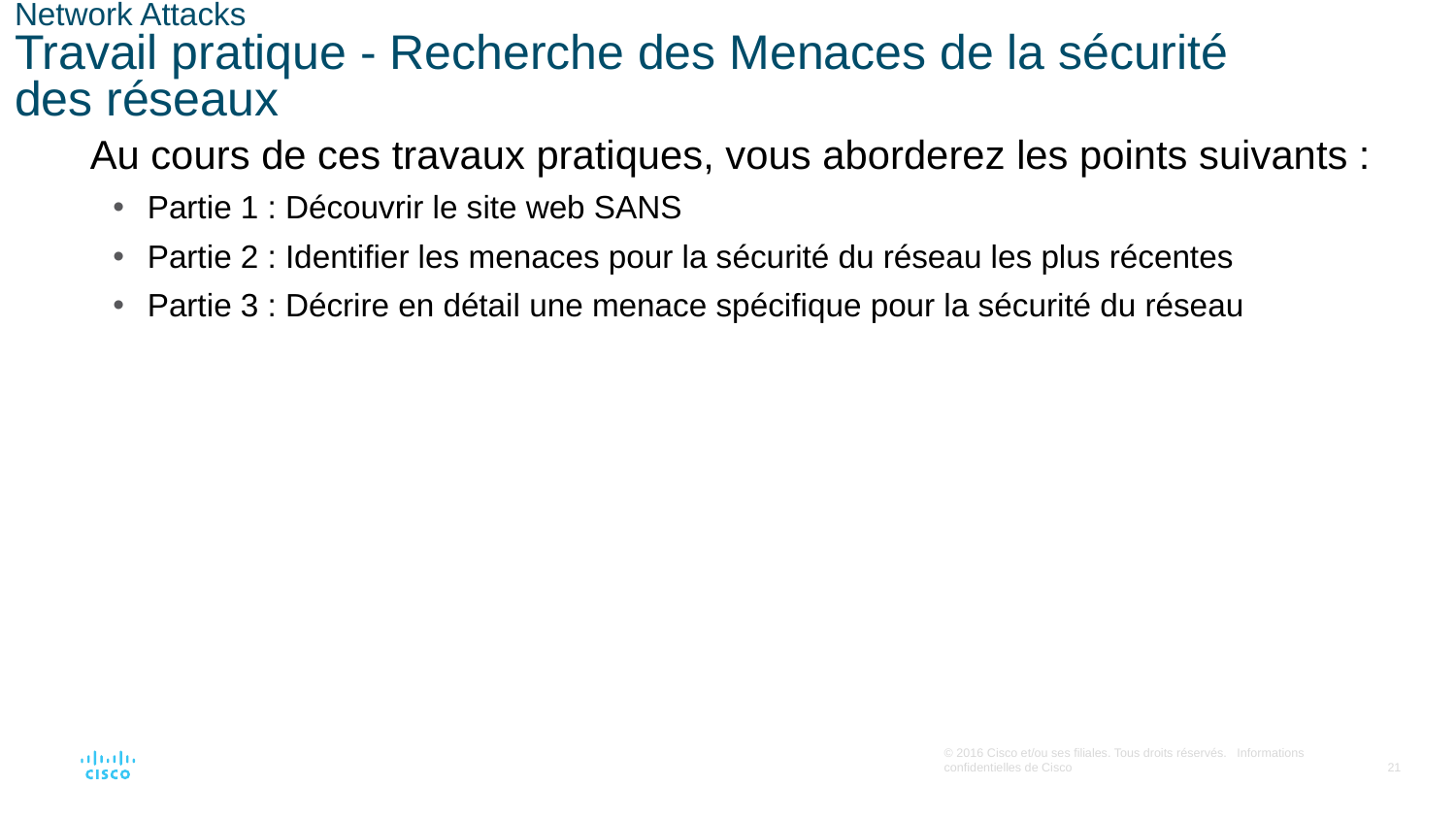

# Network Attacks Travail pratique - Recherche des Menaces de la sécurité des réseaux
Au cours de ces travaux pratiques, vous aborderez les points suivants :
Partie 1 : Découvrir le site web SANS
Partie 2 : Identifier les menaces pour la sécurité du réseau les plus récentes
Partie 3 : Décrire en détail une menace spécifique pour la sécurité du réseau